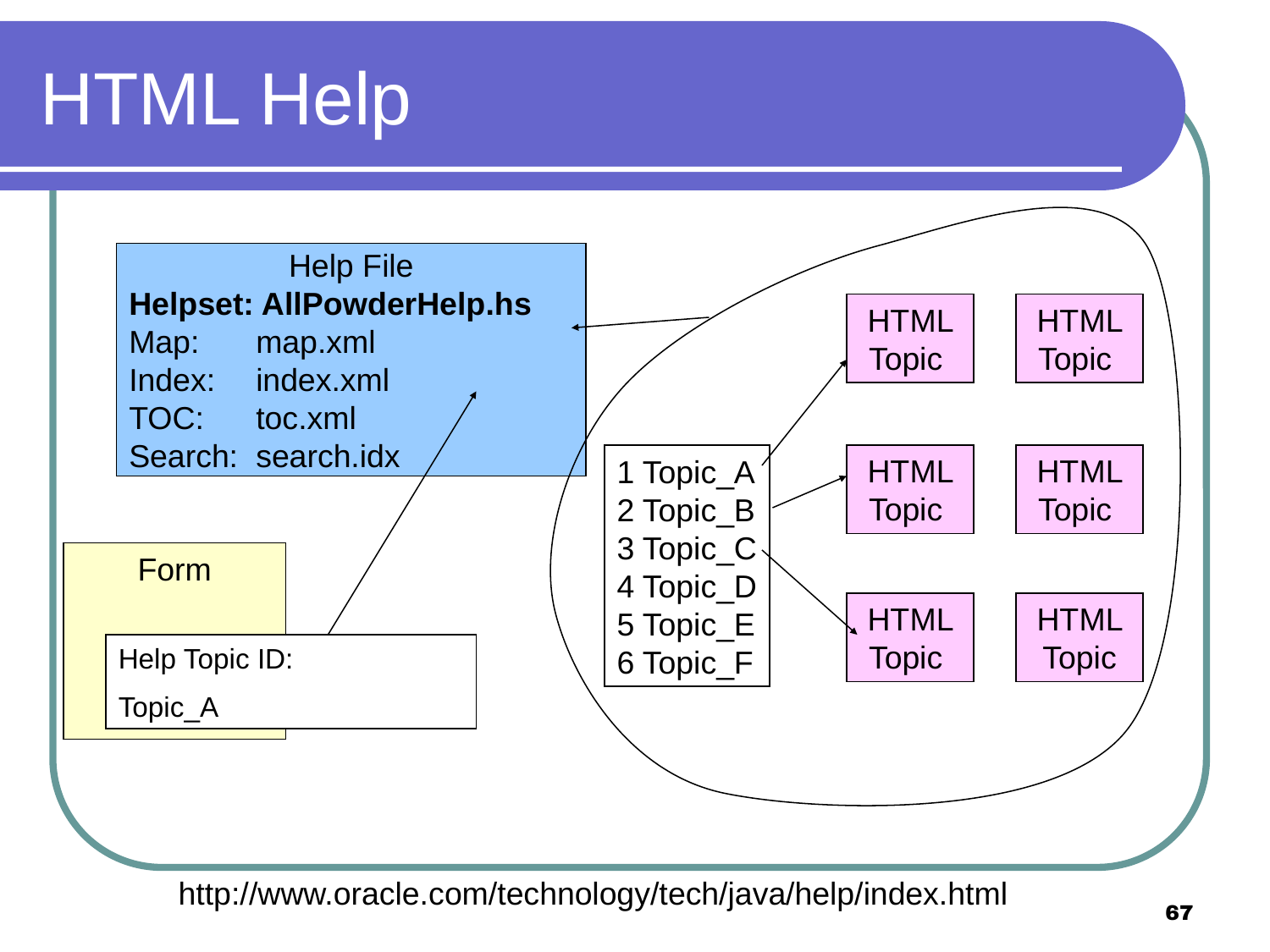

# HTML Help

Help File
Helpset: AllPowderHelp.hs
Map:	map.xml
Index:	index.xml
TOC:	toc.xml
Search:	search.idx
HTML Topic
HTML Topic

1 Topic_A
2 Topic_B
3 Topic_C
4 Topic_D
5 Topic_E
6 Topic_F
HTML Topic
HTML Topic

Form

HTML Topic
HTML Topic
Help Topic ID:
Topic_A
http://www.oracle.com/technology/tech/java/help/index.html
67